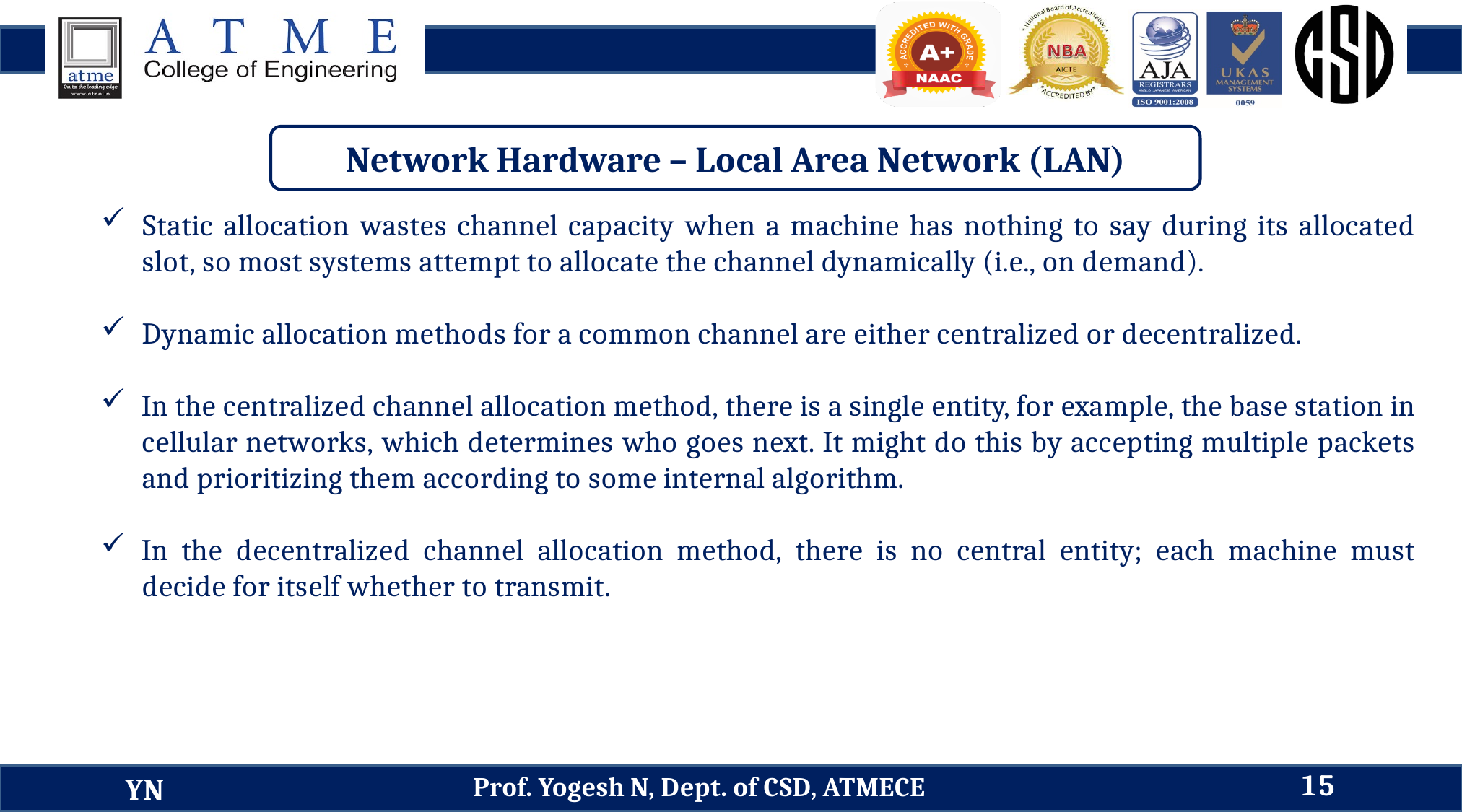

Network Hardware – Local Area Network (LAN)
Static allocation wastes channel capacity when a machine has nothing to say during its allocated slot, so most systems attempt to allocate the channel dynamically (i.e., on demand).

Dynamic allocation methods for a common channel are either centralized or decentralized.

In the centralized channel allocation method, there is a single entity, for example, the base station in cellular networks, which determines who goes next. It might do this by accepting multiple packets and prioritizing them according to some internal algorithm.

In the decentralized channel allocation method, there is no central entity; each machine must decide for itself whether to transmit.
15
Prof. Yogesh N, Dept. of CSD, ATMECE
YN